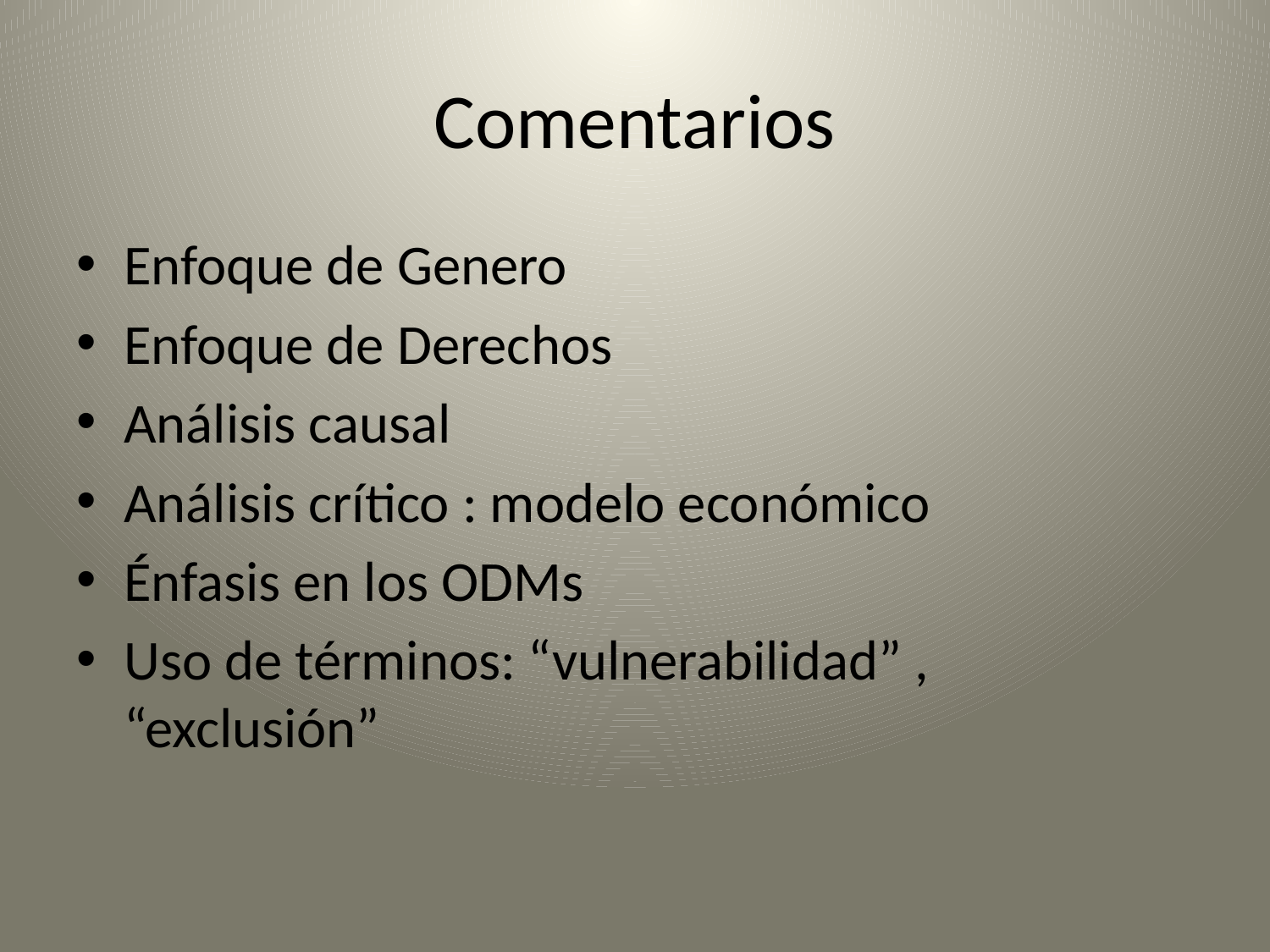

# Comentarios
Enfoque de Genero
Enfoque de Derechos
Análisis causal
Análisis crítico : modelo económico
Énfasis en los ODMs
Uso de términos: “vulnerabilidad” , “exclusión”